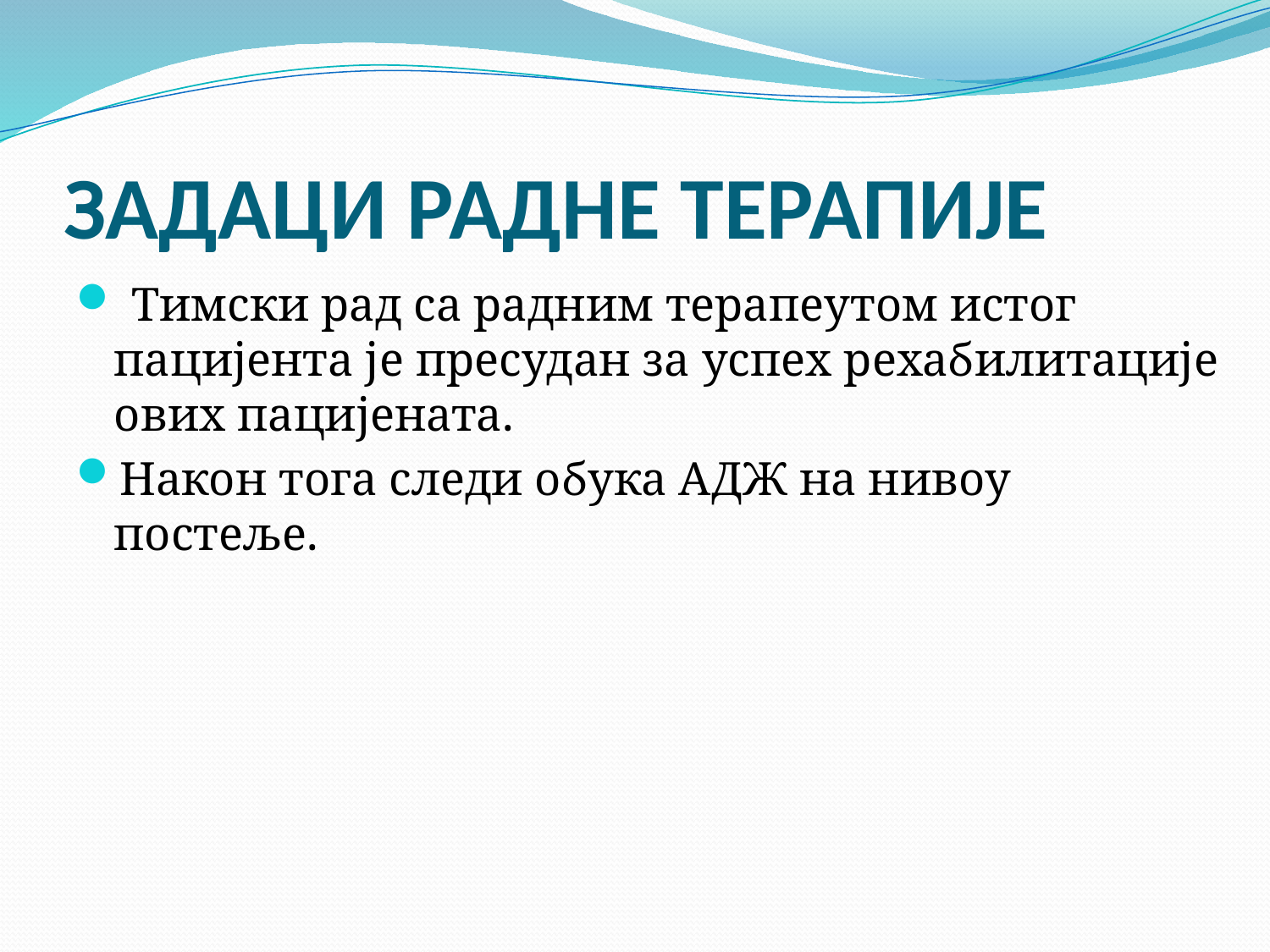

# ЗАДАЦИ РАДНЕ ТЕРАПИЈЕ
 Тимски рад са радним терапеутом истог пацијента је пресудан за успех рехабилитације ових пацијената.
Након тога следи обука АДЖ на нивоу постеље.